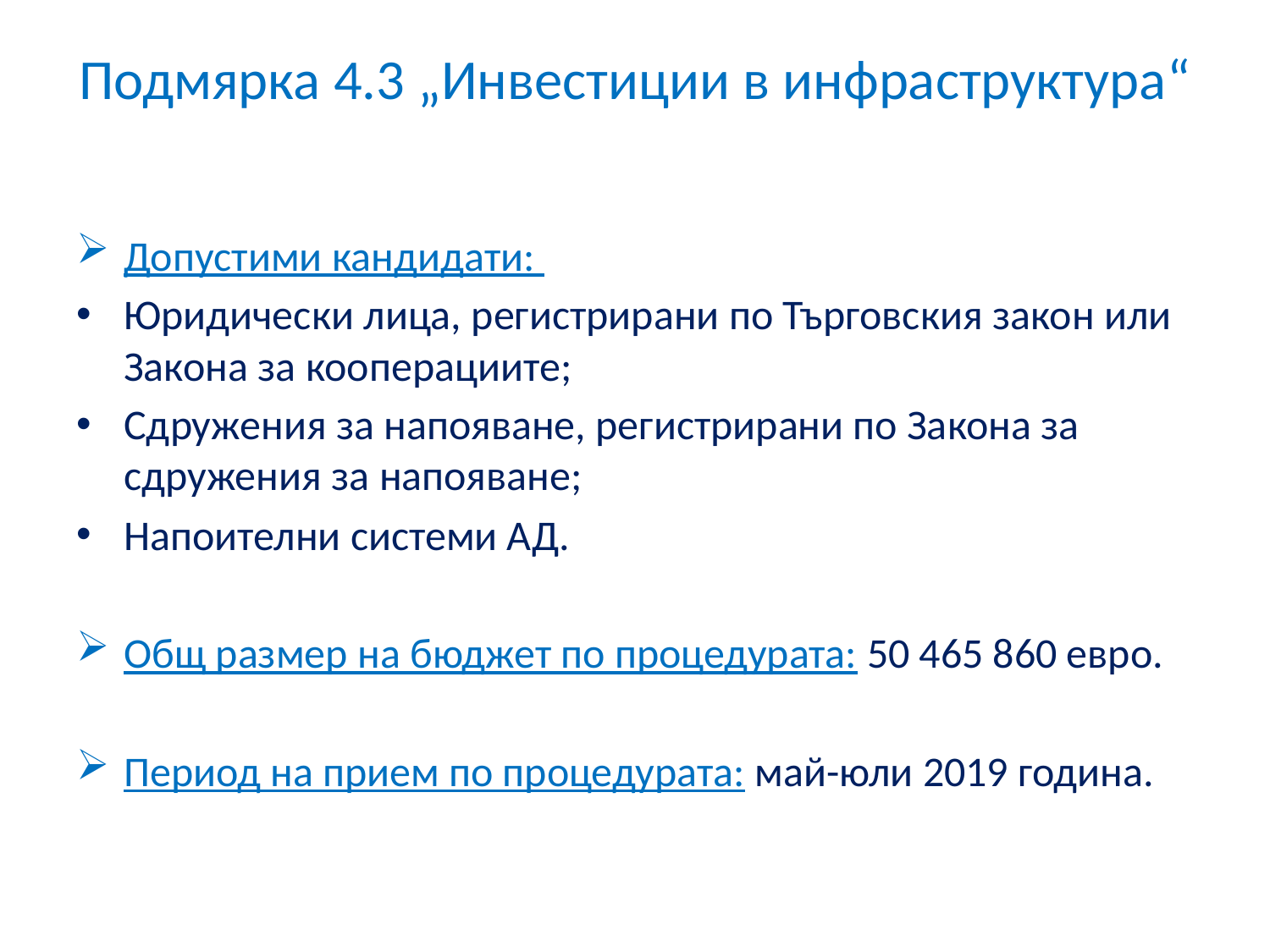

# Подмярка 4.3 „Инвестиции в инфраструктура“
Допустими кандидати:
Юридически лица, регистрирани по Търговския закон или Закона за кооперациите;
Сдружения за напояване, регистрирани по Закона за сдружения за напояване;
Напоителни системи АД.

Общ размер на бюджет по процедурата: 50 465 860 евро.

Период на прием по процедурата: май-юли 2019 година.